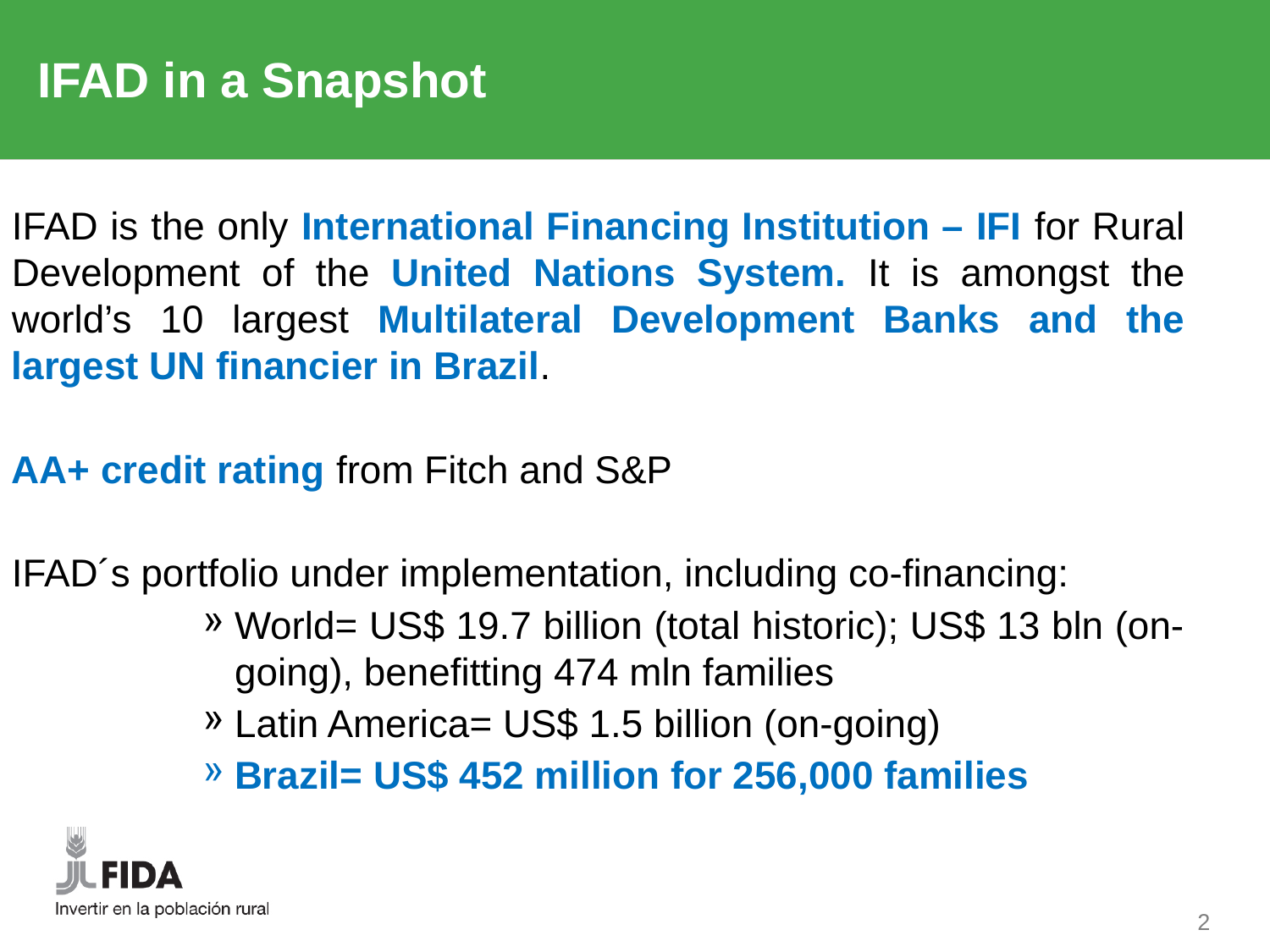

IFAD in a Snapshot
IFAD is the only International Financing Institution – IFI for Rural Development of the United Nations System. It is amongst the world’s 10 largest Multilateral Development Banks and the largest UN financier in Brazil.

AA+ credit rating from Fitch and S&P

IFAD´s portfolio under implementation, including co-financing:
World= US$ 19.7 billion (total historic); US$ 13 bln (on-going), benefitting 474 mln families
Latin America= US$ 1.5 billion (on-going)
Brazil= US$ 452 million for 256,000 families
2